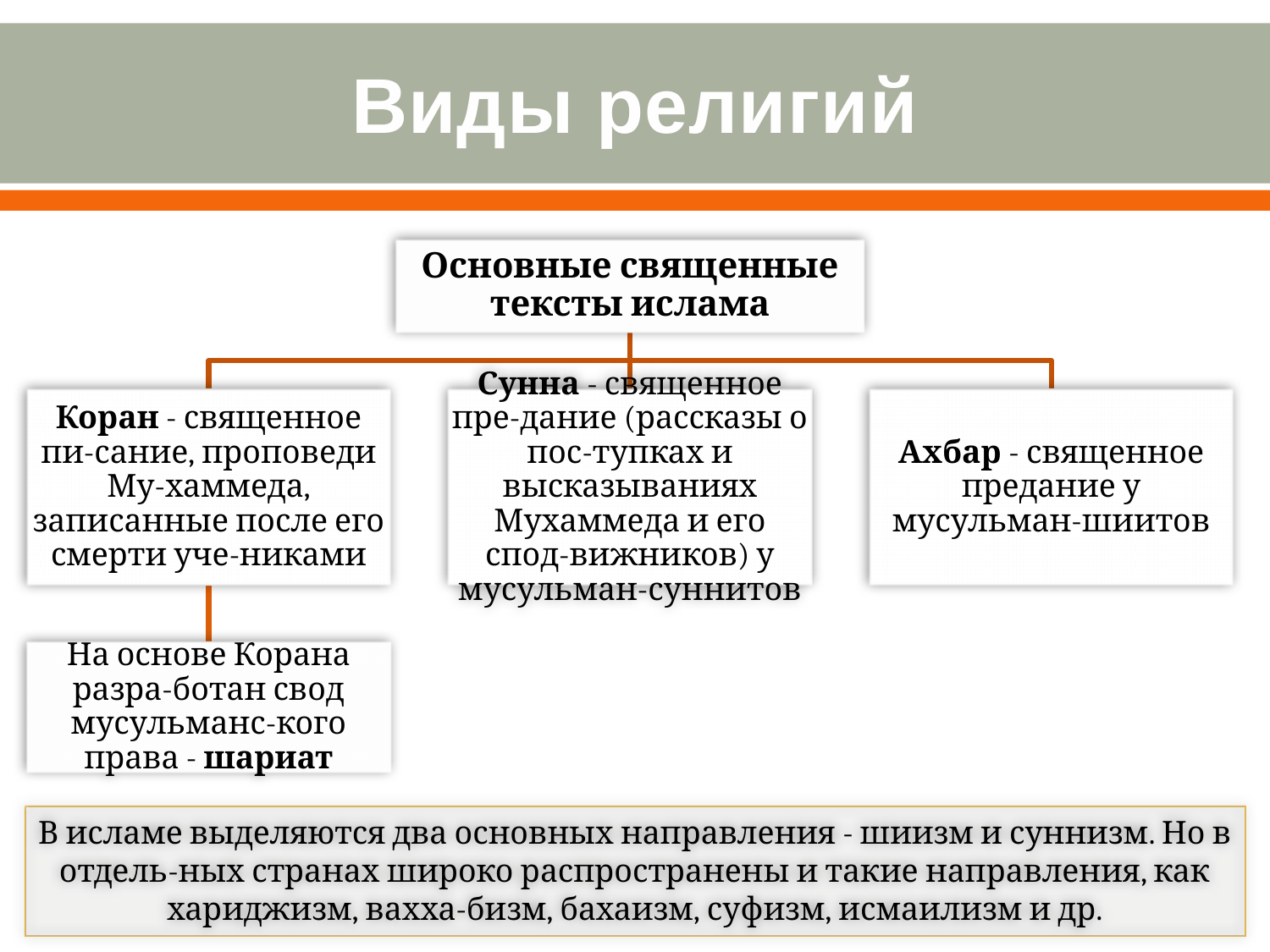

# Виды религий
Основные священные тексты ислама
Коран - священное пи-сание, проповеди Му-хаммеда, записанные после его смерти уче-никами
На основе Корана разра-ботан свод мусульманс-кого права - шариат
Сунна - священное пре-дание (рассказы о пос-тупках и высказываниях Мухаммеда и его спод-вижников) у мусульман-суннитов
Ахбар - священное предание у мусульман-шиитов
В исламе выделяются два основных направления - шиизм и суннизм. Но в отдель-ных странах широко распространены и такие направления, как хариджизм, вахха-бизм, бахаизм, суфизм, исмаилизм и др.